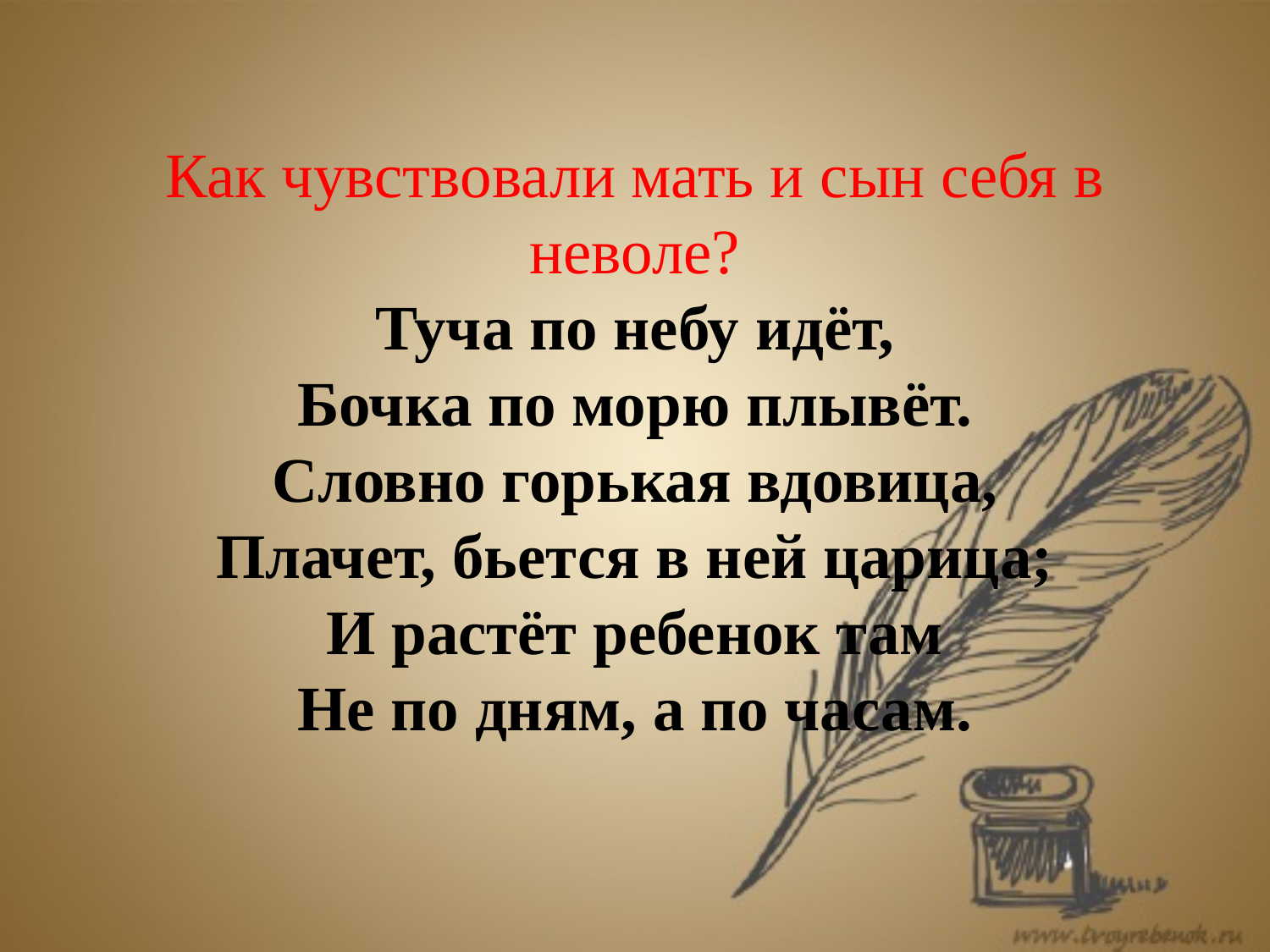

# Как чувствовали мать и сын себя в неволе? Туча по небу идёт, Бочка по морю плывёт. Словно горькая вдовица, Плачет, бьется в ней царица; И растёт ребенок там Не по дням, а по часам.